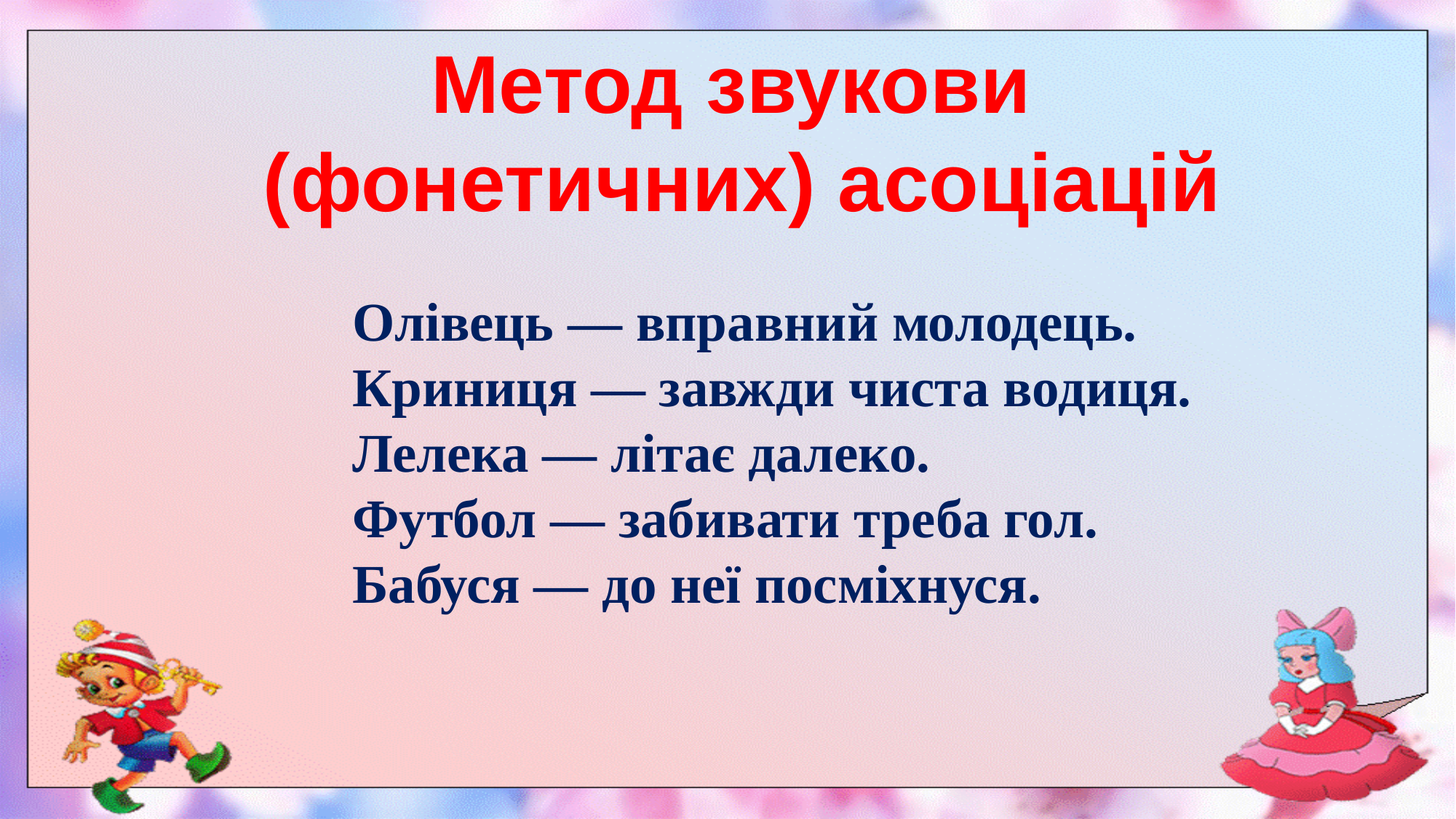

Метод звукови
(фонетичних) асоціацій
Олівець — вправний молодець.
Криниця — завжди чиста водиця.
Лелека — літає далеко.
Футбол — забивати треба гол.
Бабуся — до неї посміхнуся.